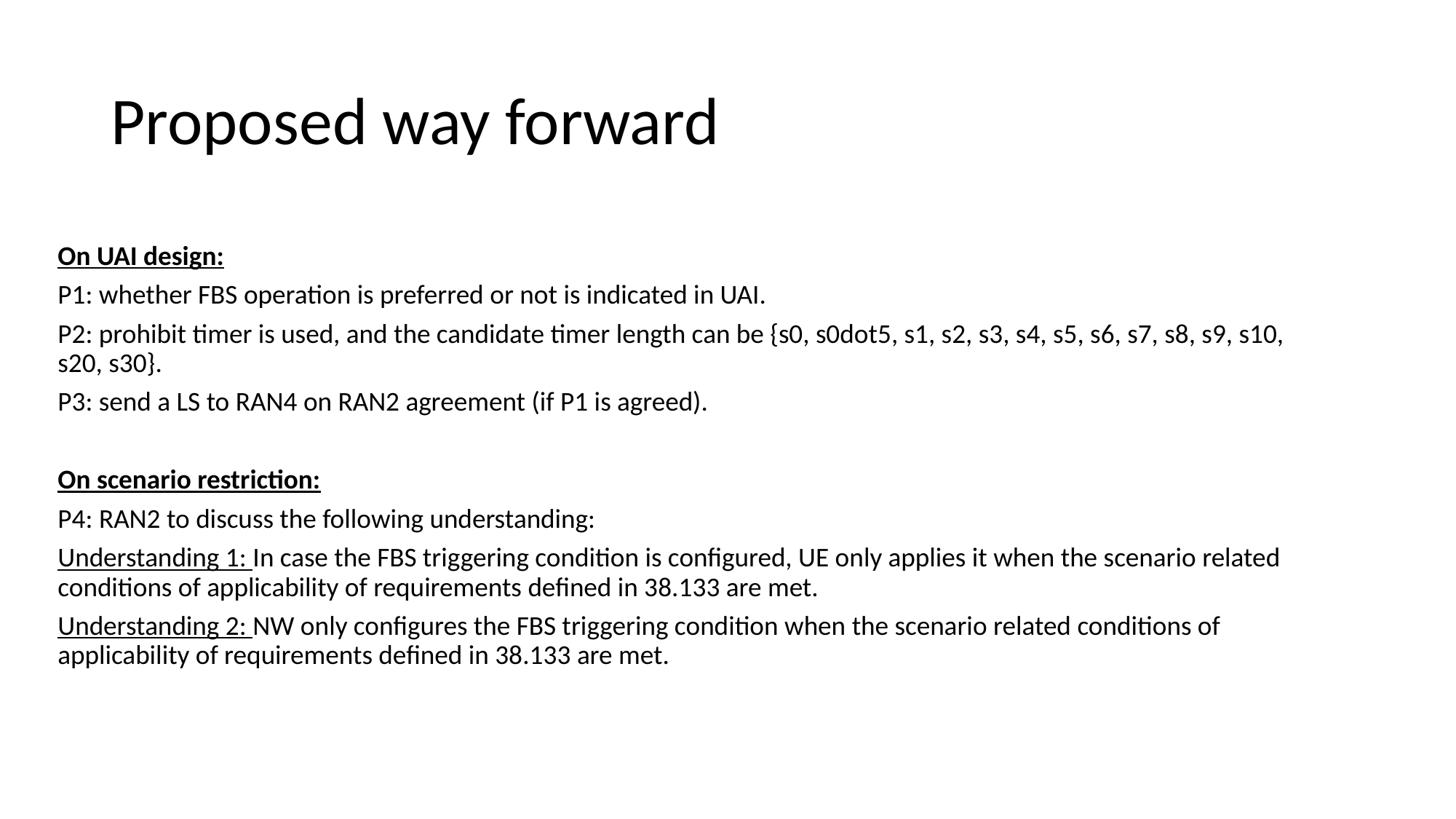

# Proposed way forward
On UAI design:
P1: whether FBS operation is preferred or not is indicated in UAI.
P2: prohibit timer is used, and the candidate timer length can be {s0, s0dot5, s1, s2, s3, s4, s5, s6, s7, s8, s9, s10, s20, s30}.
P3: send a LS to RAN4 on RAN2 agreement (if P1 is agreed).

On scenario restriction:
P4: RAN2 to discuss the following understanding:
Understanding 1: In case the FBS triggering condition is configured, UE only applies it when the scenario related conditions of applicability of requirements defined in 38.133 are met.
Understanding 2: NW only configures the FBS triggering condition when the scenario related conditions of applicability of requirements defined in 38.133 are met.